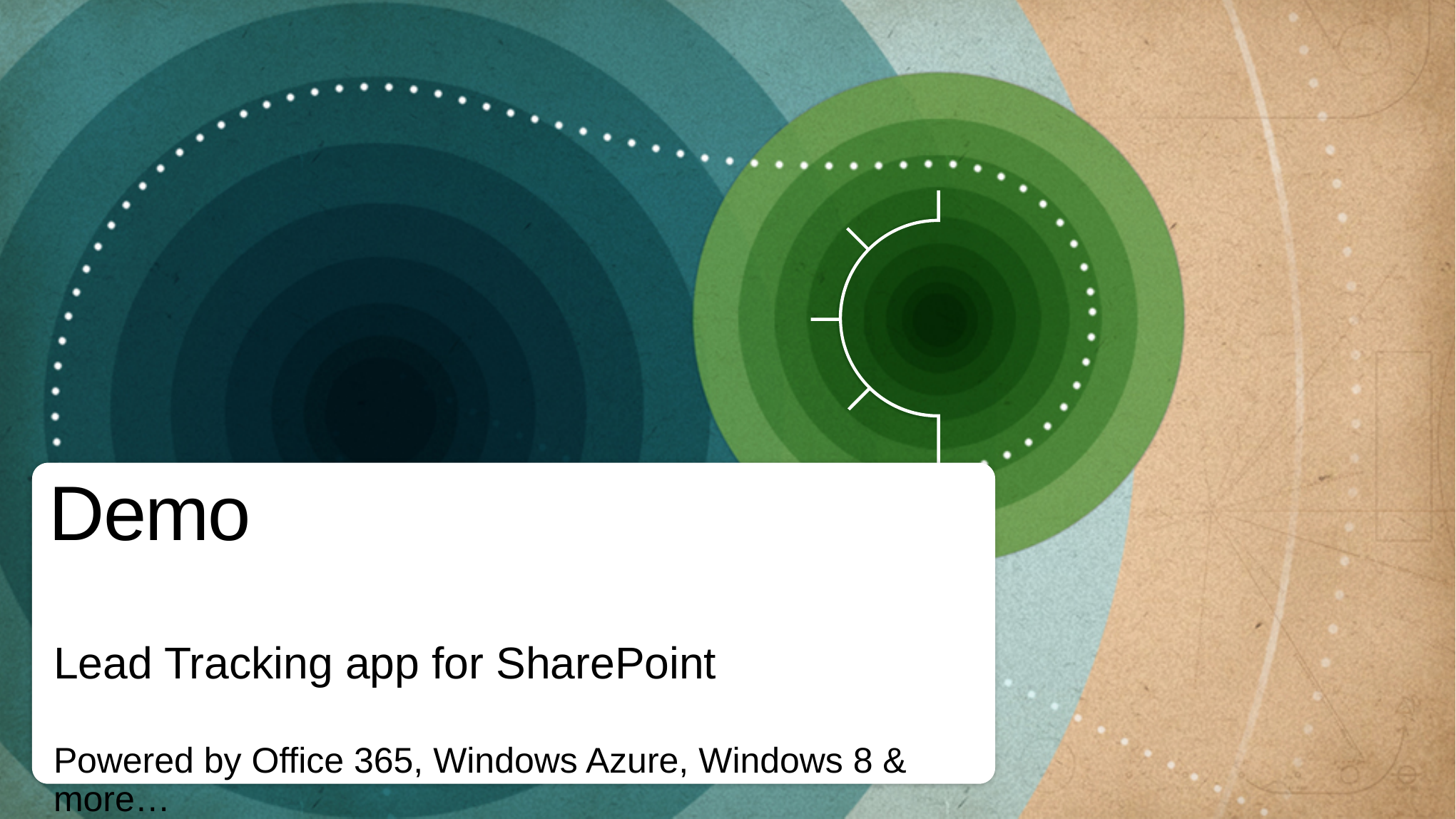

# Demo
Lead Tracking app for SharePoint
Powered by Office 365, Windows Azure, Windows 8 & more…